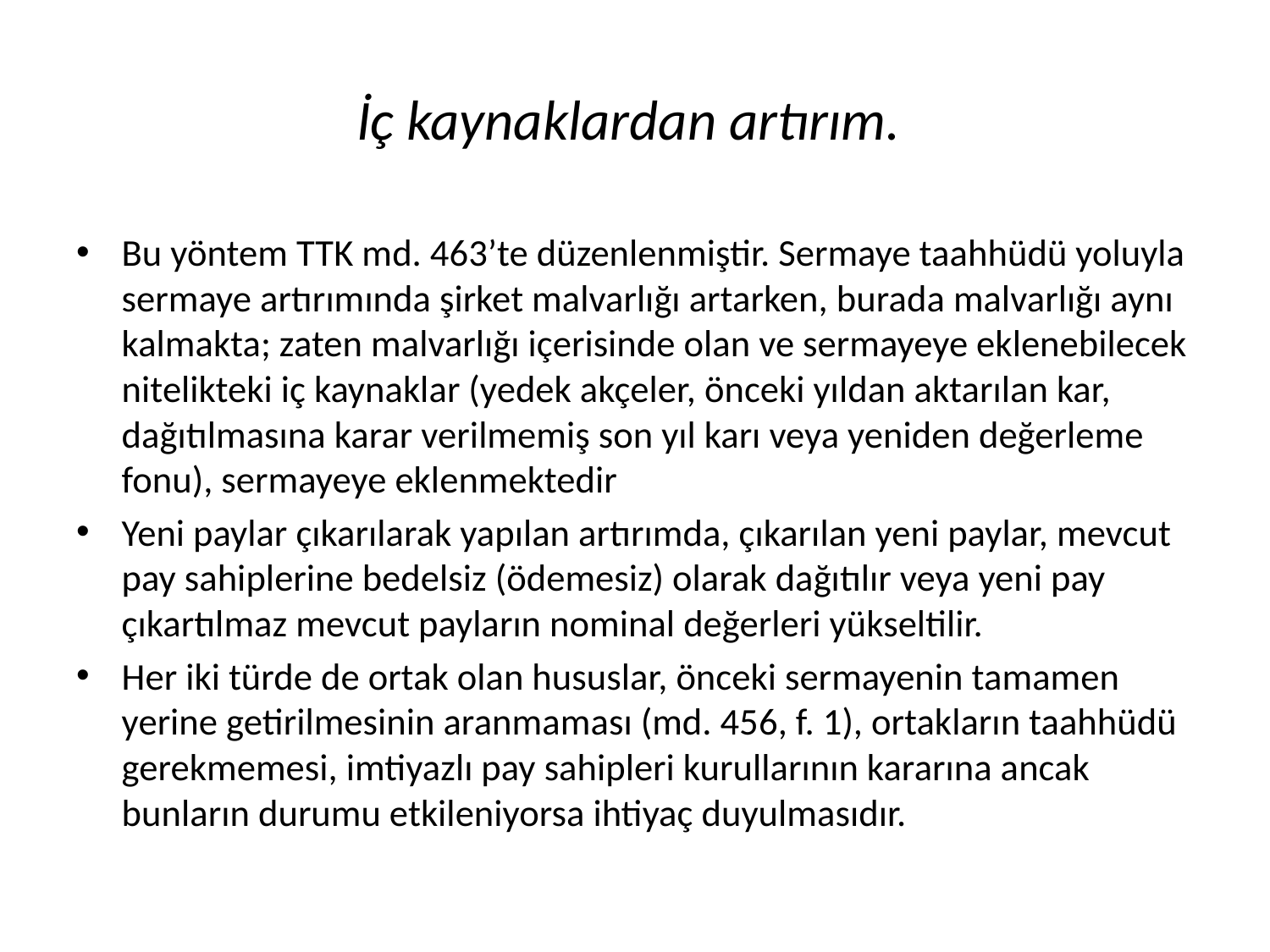

# İç kaynaklardan artırım.
Bu yöntem TTK md. 463’te düzenlenmiştir. Sermaye taahhüdü yoluyla sermaye artırımında şirket malvarlığı artarken, burada malvarlığı aynı kalmakta; zaten malvarlığı içerisinde olan ve sermayeye eklenebilecek nitelikteki iç kaynaklar (yedek akçeler, önceki yıldan aktarılan kar, dağıtılmasına karar verilmemiş son yıl karı veya yeniden değerleme fonu), sermayeye eklenmektedir
Yeni paylar çıkarılarak yapılan artırımda, çıkarılan yeni paylar, mevcut pay sahiplerine bedelsiz (ödemesiz) olarak dağıtılır veya yeni pay çıkartılmaz mevcut payların nominal değerleri yükseltilir.
Her iki türde de ortak olan hususlar, önceki sermayenin tamamen yerine getirilmesinin aranmaması (md. 456, f. 1), ortakların taahhüdü gerekmemesi, imtiyazlı pay sahipleri kurullarının kararına ancak bunların durumu etkileniyorsa ihtiyaç duyulmasıdır.